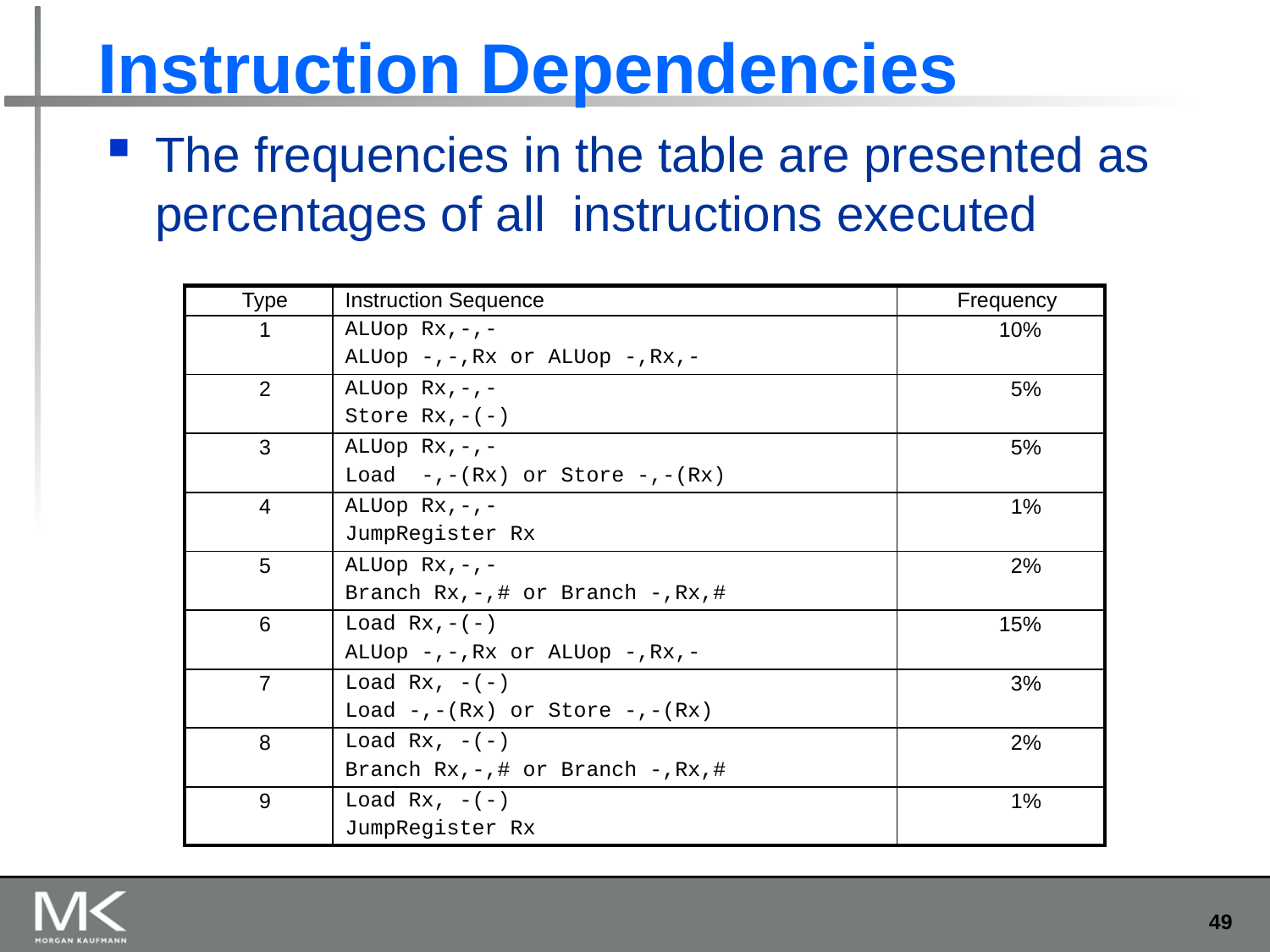

# Instruction Dependencies
The frequencies in the table are presented as percentages of all  instructions executed
| Type | Instruction Sequence | Frequency |
| --- | --- | --- |
| 1 | ALUop Rx,-,- ALUop -,-,Rx or ALUop -,Rx,- | 10% |
| 2 | ALUop Rx,-,- Store Rx,-(-) | 5% |
| 3 | ALUop Rx,-,- Load -,-(Rx) or Store -,-(Rx) | 5% |
| 4 | ALUop Rx,-,- JumpRegister Rx | 1% |
| 5 | ALUop Rx,-,- Branch Rx,-,# or Branch -,Rx,# | 2% |
| 6 | Load Rx,-(-) ALUop -,-,Rx or ALUop -,Rx,- | 15% |
| 7 | Load Rx, -(-) Load -,-(Rx) or Store -,-(Rx) | 3% |
| 8 | Load Rx, -(-) Branch Rx,-,# or Branch -,Rx,# | 2% |
| 9 | Load Rx, -(-) JumpRegister Rx | 1% |